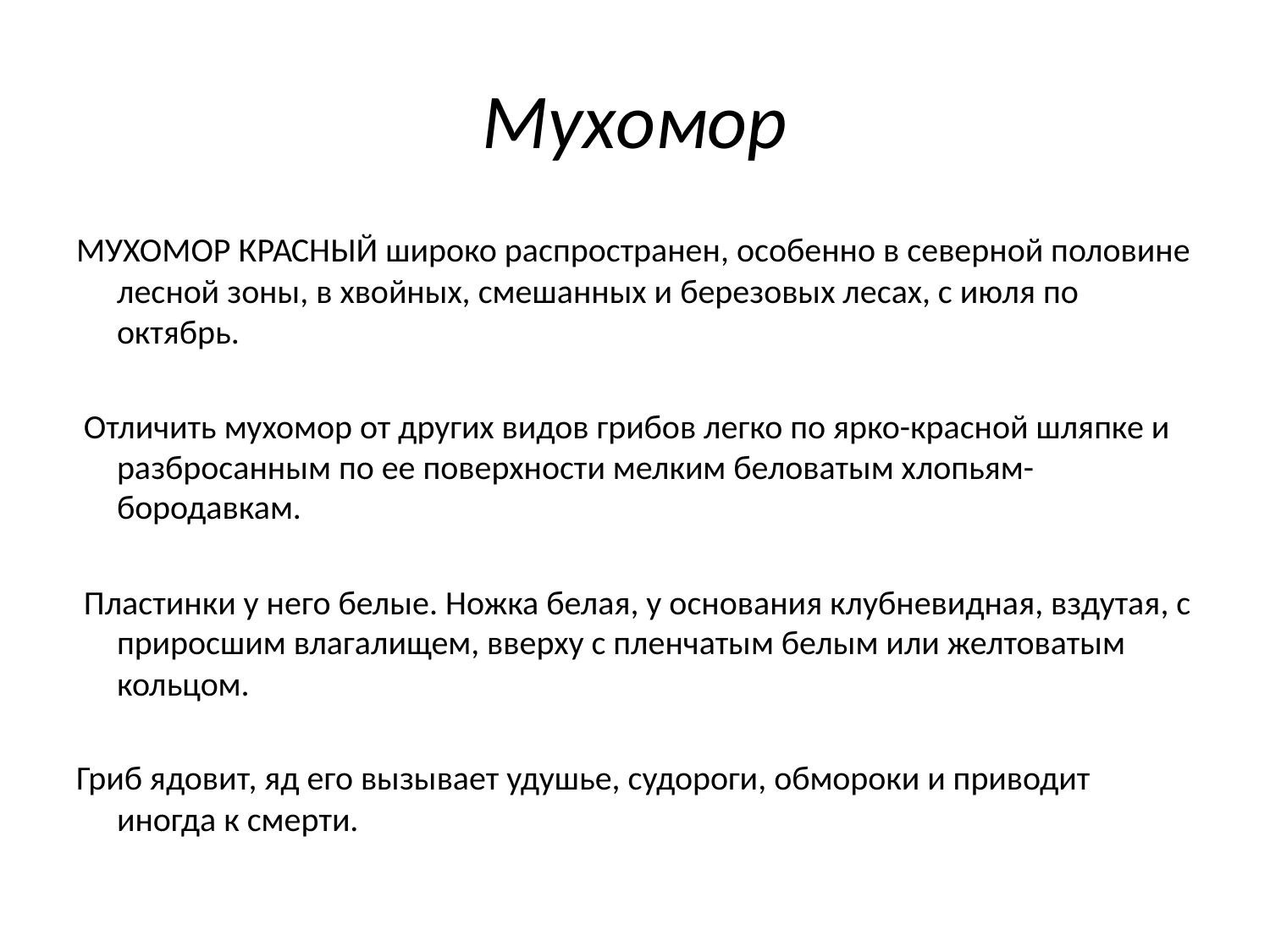

# Мухомор
МУХОМОР КРАСНЫЙ широко распространен, особенно в северной половине лесной зоны, в хвойных, смешанных и березовых лесах, с июля по октябрь.

 Отличить мухомор от других видов грибов легко по ярко-красной шляпке и разбросанным по ее поверхности мелким беловатым хлопьям-бородавкам.

 Пластинки у него белые. Ножка белая, у основания клубневидная, вздутая, с приросшим влагалищем, вверху с пленчатым белым или желтоватым кольцом.

Гриб ядовит, яд его вызывает удушье, судороги, обмороки и приводит иногда к смерти.